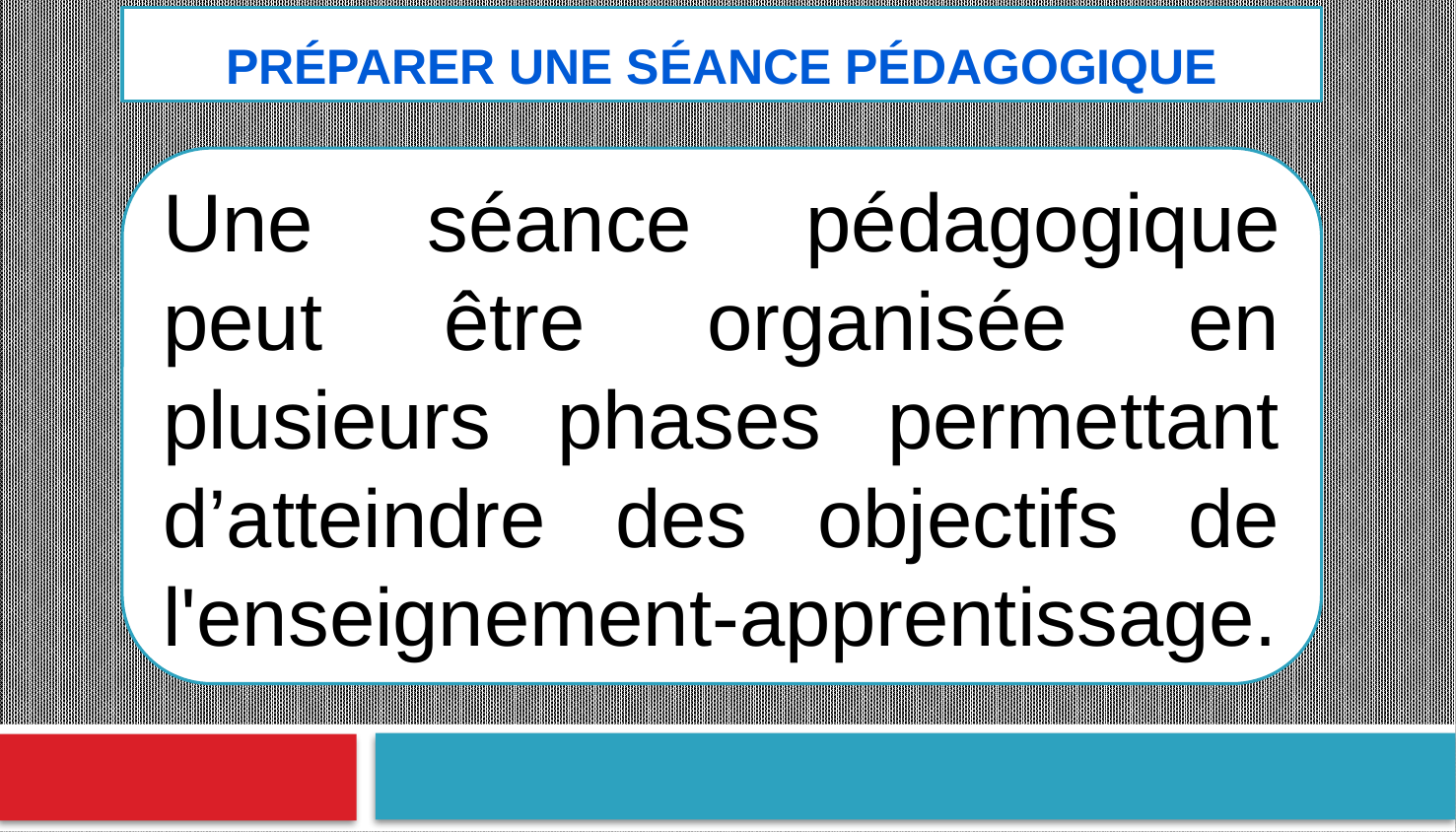

# Préparer une séance pédagogique

Une séance pédagogique peut être organisée en plusieurs phases permettant d’atteindre des objectifs de l'enseignement-apprentissage.